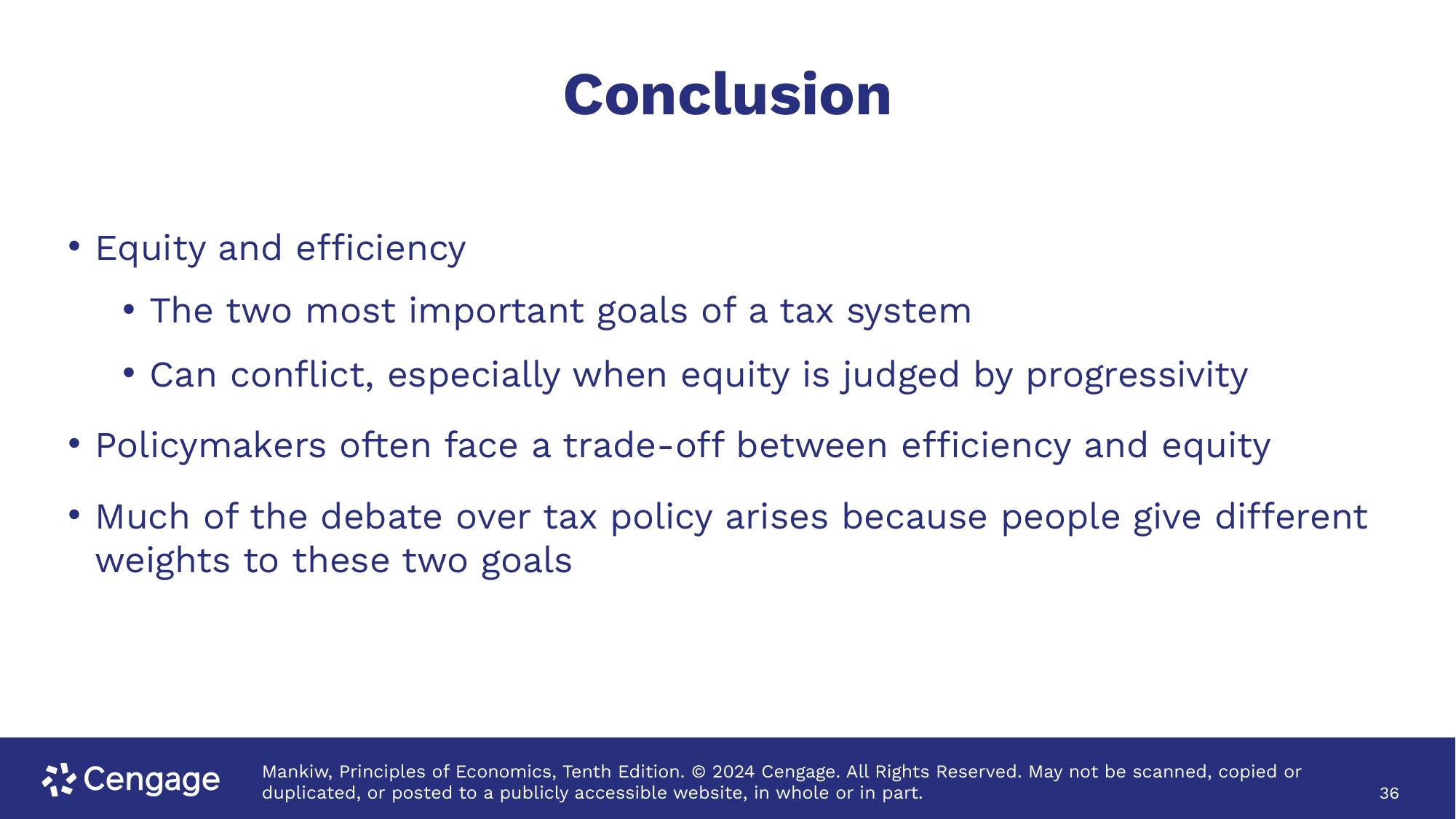

# Conclusion
Equity and efficiency
The two most important goals of a tax system
Can conflict, especially when equity is judged by progressivity
Policymakers often face a trade-off between efficiency and equity
Much of the debate over tax policy arises because people give different weights to these two goals